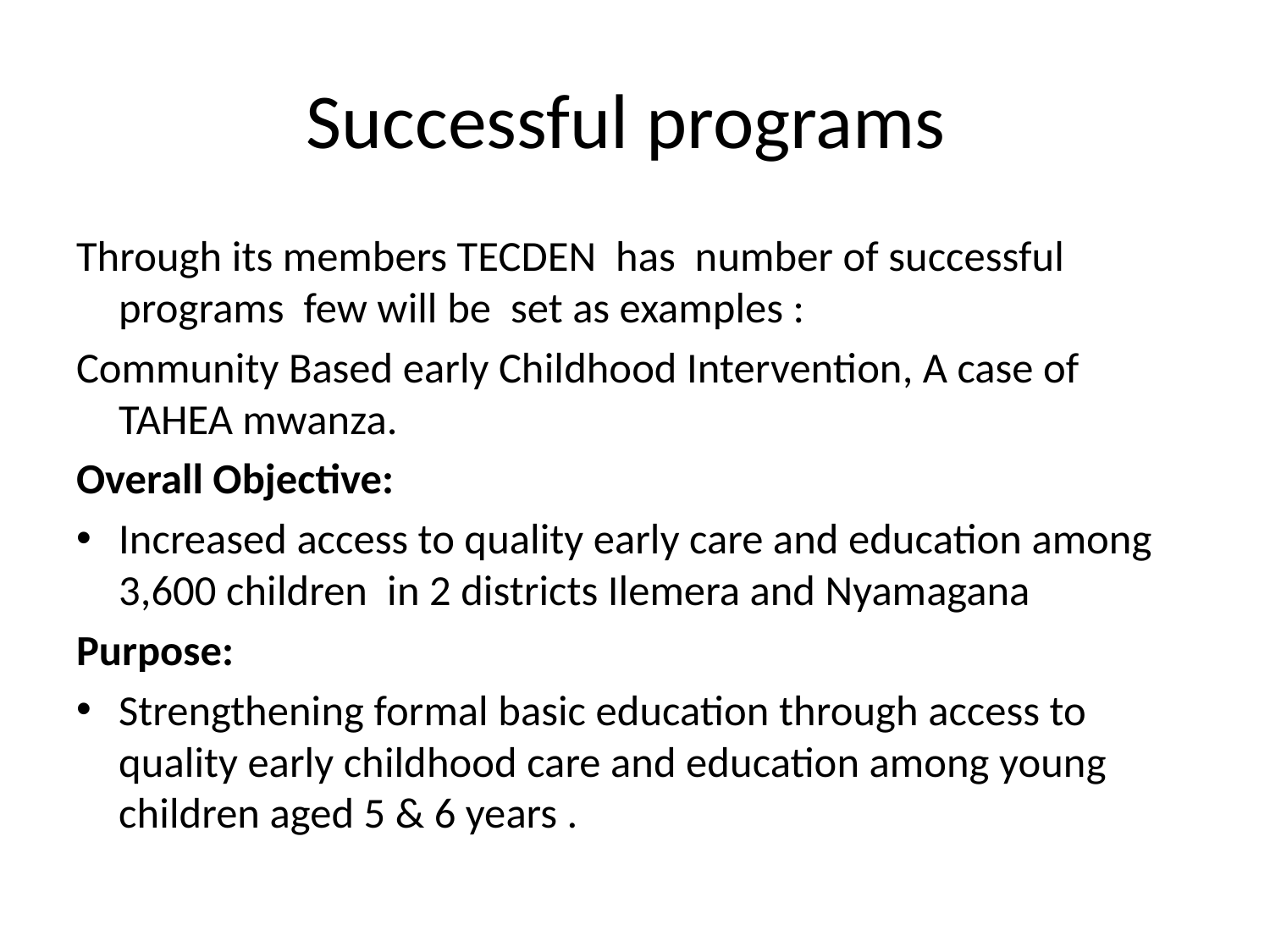

# Successful programs
Through its members TECDEN  has  number of successful programs  few will be  set as examples :
Community Based early Childhood Intervention, A case of TAHEA mwanza.
Overall Objective:
Increased access to quality early care and education among 3,600 children  in 2 districts Ilemera and Nyamagana
Purpose:
Strengthening formal basic education through access to quality early childhood care and education among young children aged 5 & 6 years .